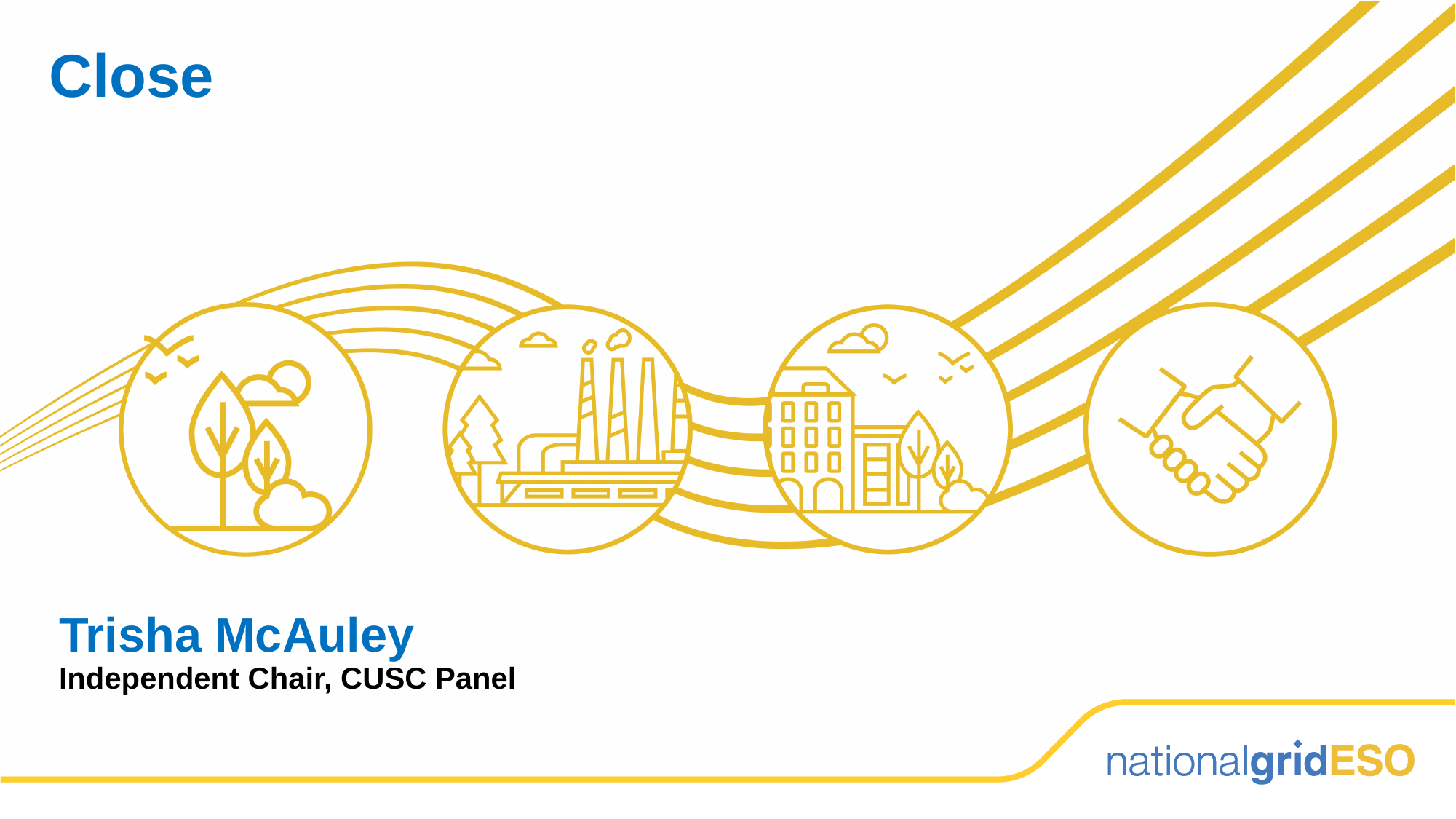

Close
Trisha McAuley
Independent Chair, CUSC Panel